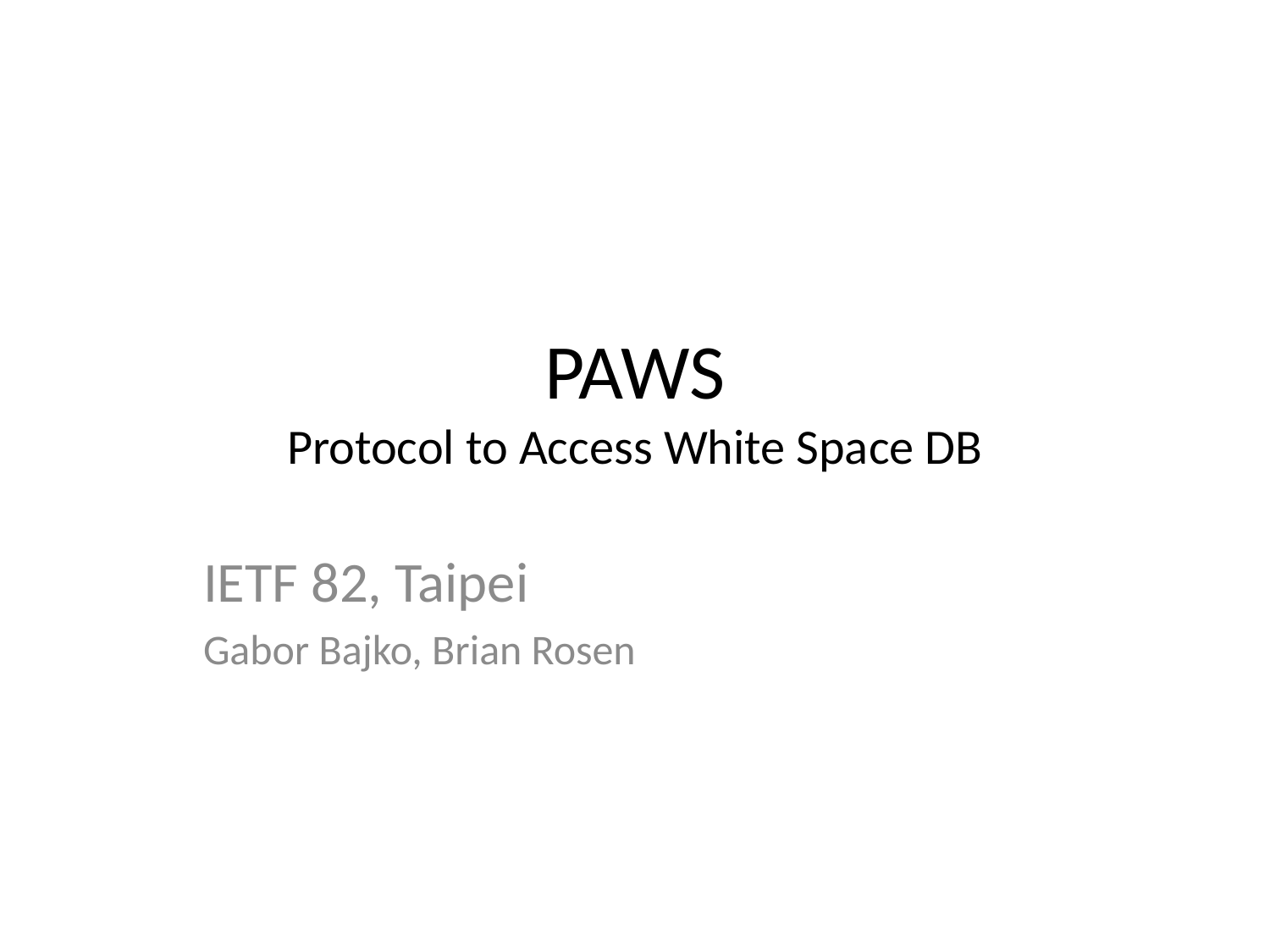

# PAWS Protocol to Access White Space DB
IETF 82, Taipei
Gabor Bajko, Brian Rosen